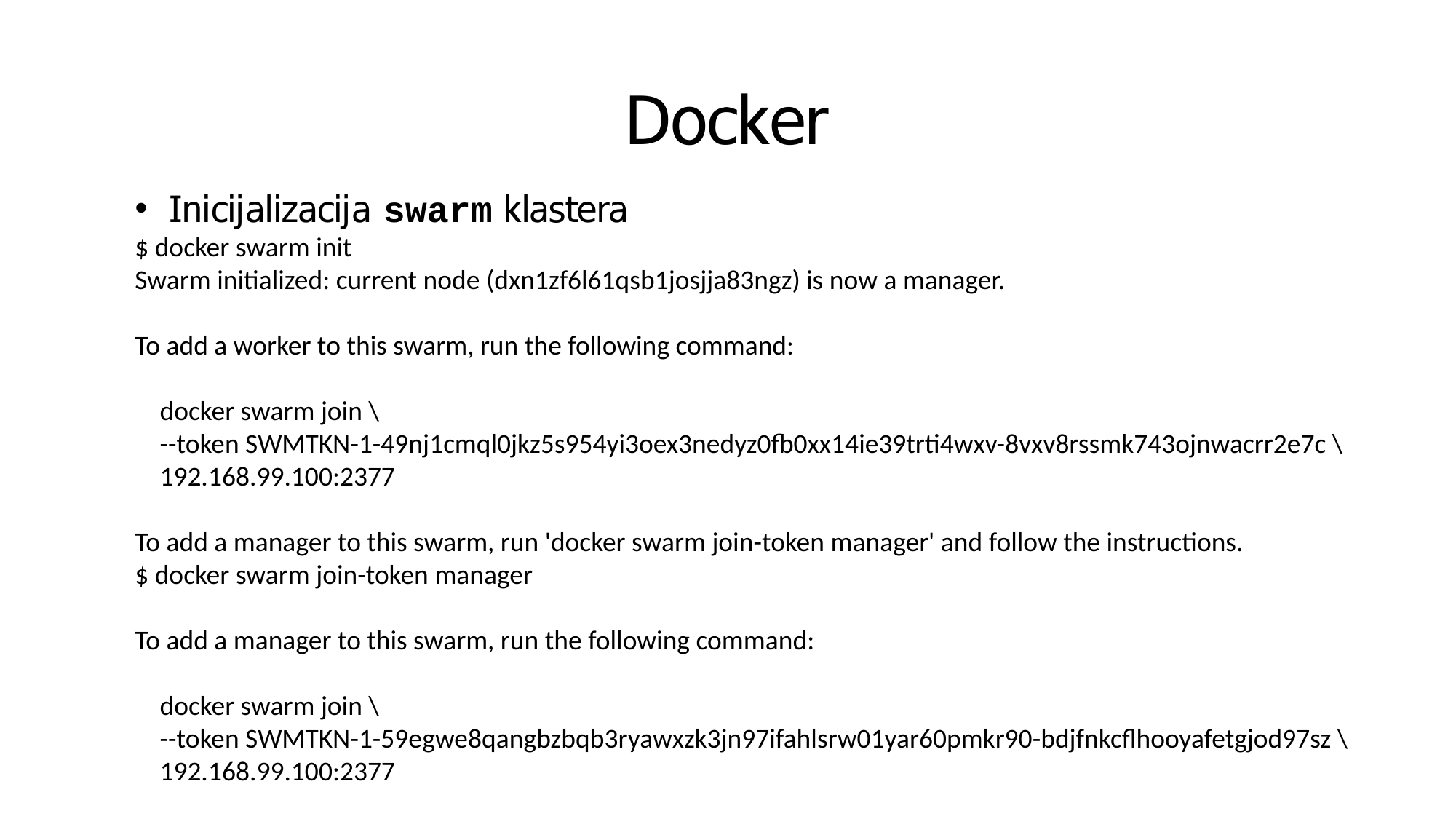

# Docker
Inicijalizacija swarm klastera
$ docker swarm init
Swarm initialized: current node (dxn1zf6l61qsb1josjja83ngz) is now a manager.

To add a worker to this swarm, run the following command:

    docker swarm join \
    --token SWMTKN-1-49nj1cmql0jkz5s954yi3oex3nedyz0fb0xx14ie39trti4wxv-8vxv8rssmk743ojnwacrr2e7c \
    192.168.99.100:2377

To add a manager to this swarm, run 'docker swarm join-token manager' and follow the instructions.
$ docker swarm join-token manager

To add a manager to this swarm, run the following command:

    docker swarm join \
    --token SWMTKN-1-59egwe8qangbzbqb3ryawxzk3jn97ifahlsrw01yar60pmkr90-bdjfnkcflhooyafetgjod97sz \
    192.168.99.100:2377